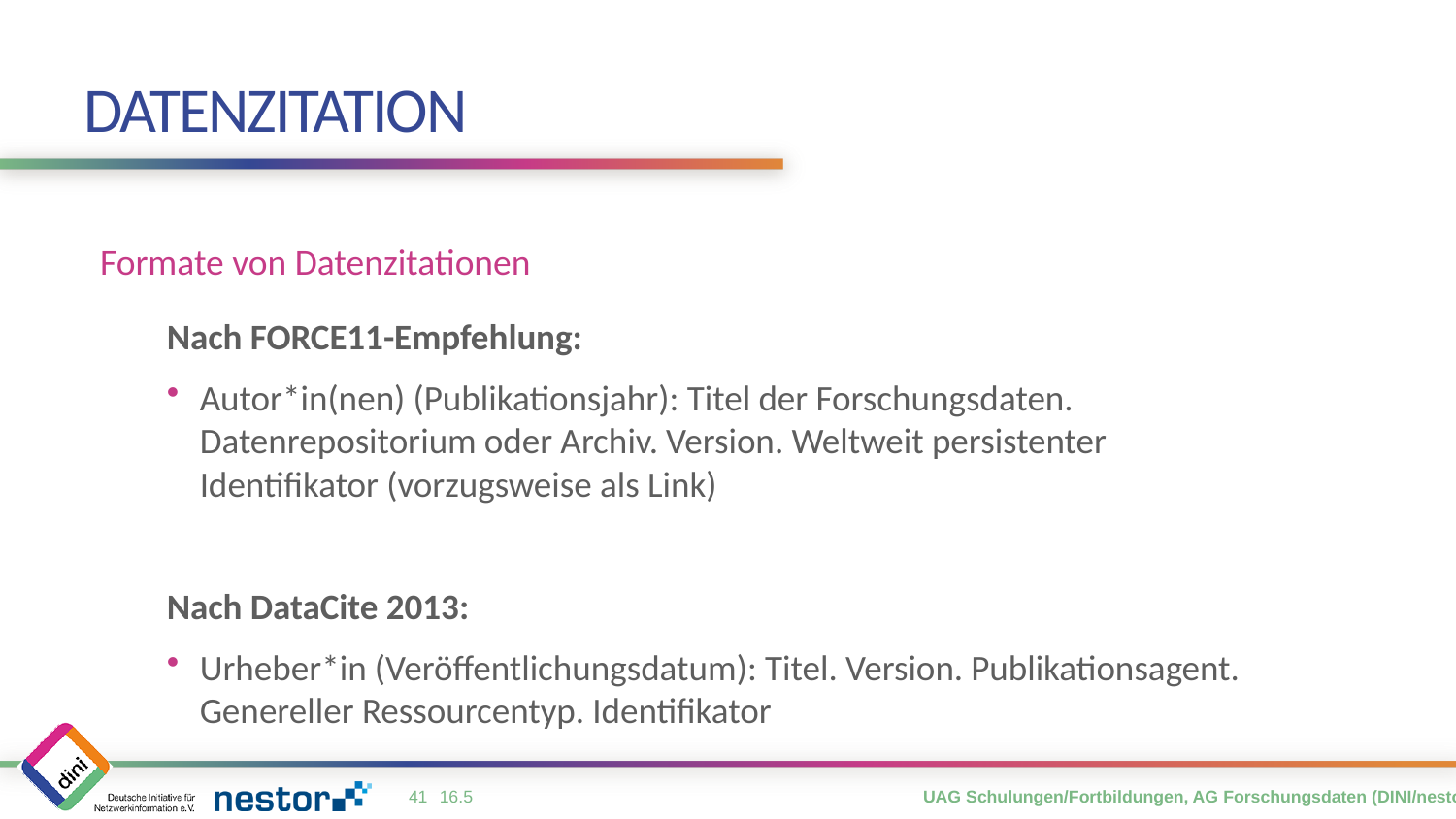

# Datenzitation
Formate von Datenzitationen
Nach FORCE11-Empfehlung:
Autor*in(nen) (Publikationsjahr): Titel der Forschungsdaten. Datenrepositorium oder Archiv. Version. Weltweit persistenter Identifikator (vorzugsweise als Link)

Nach DataCite 2013:
Urheber*in (Veröffentlichungsdatum): Titel. Version. Publikationsagent. Genereller Ressourcentyp. Identifikator
41
16.5